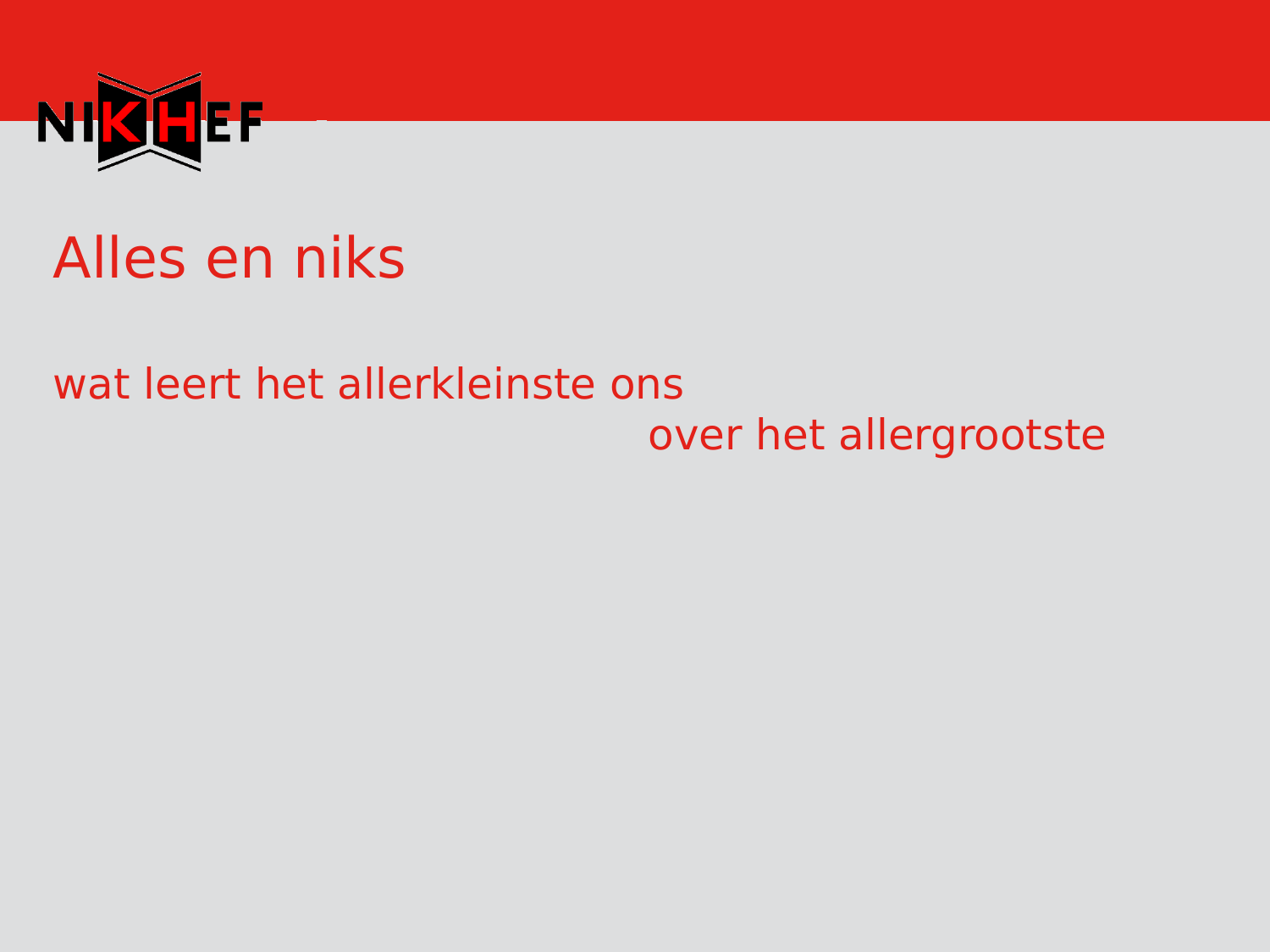

# Alles en niks wat leert het allerkleinste ons over het allergrootste